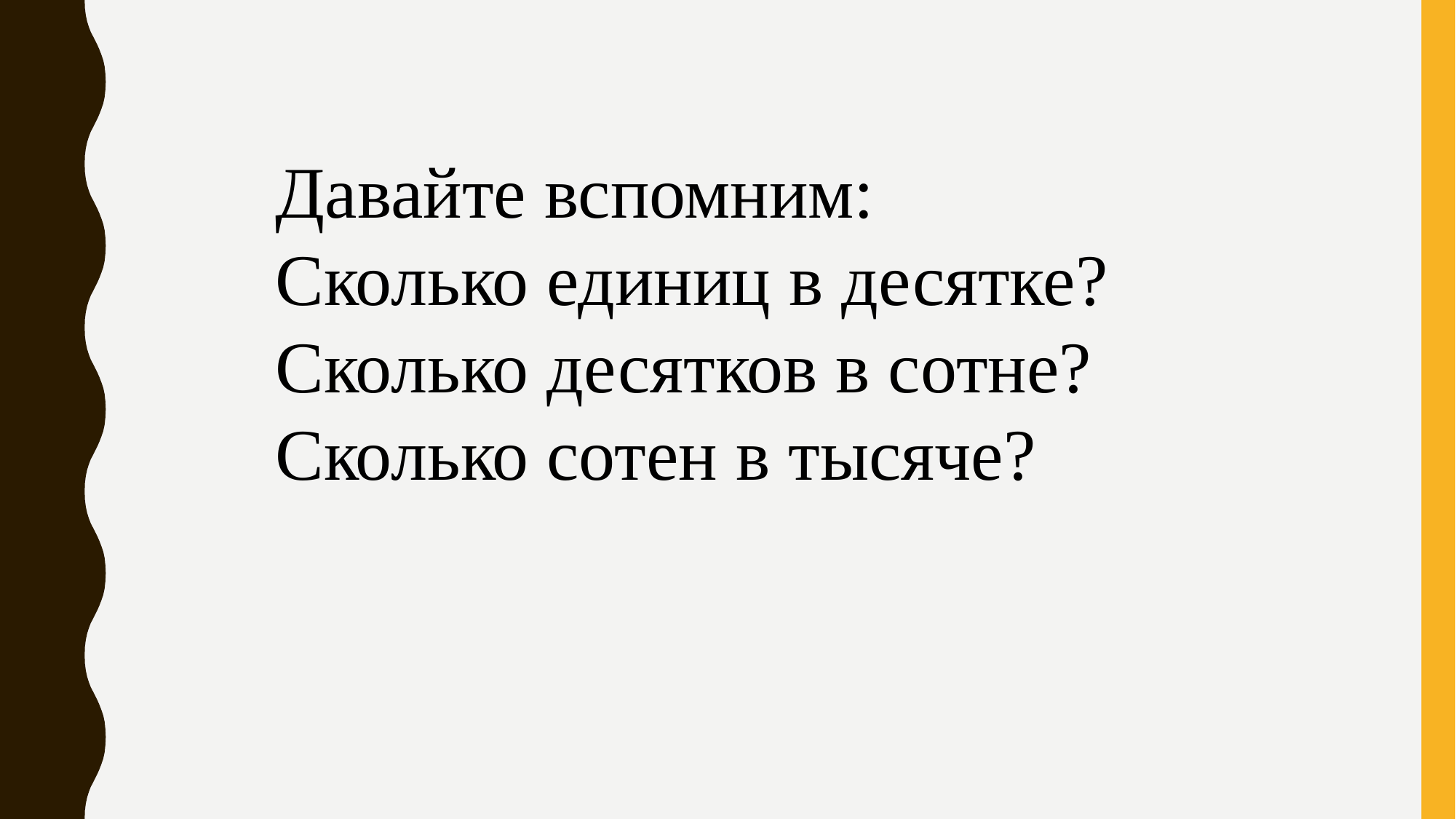

Давайте вспомним:
Сколько единиц в десятке?
Сколько десятков в сотне?
Сколько сотен в тысяче?